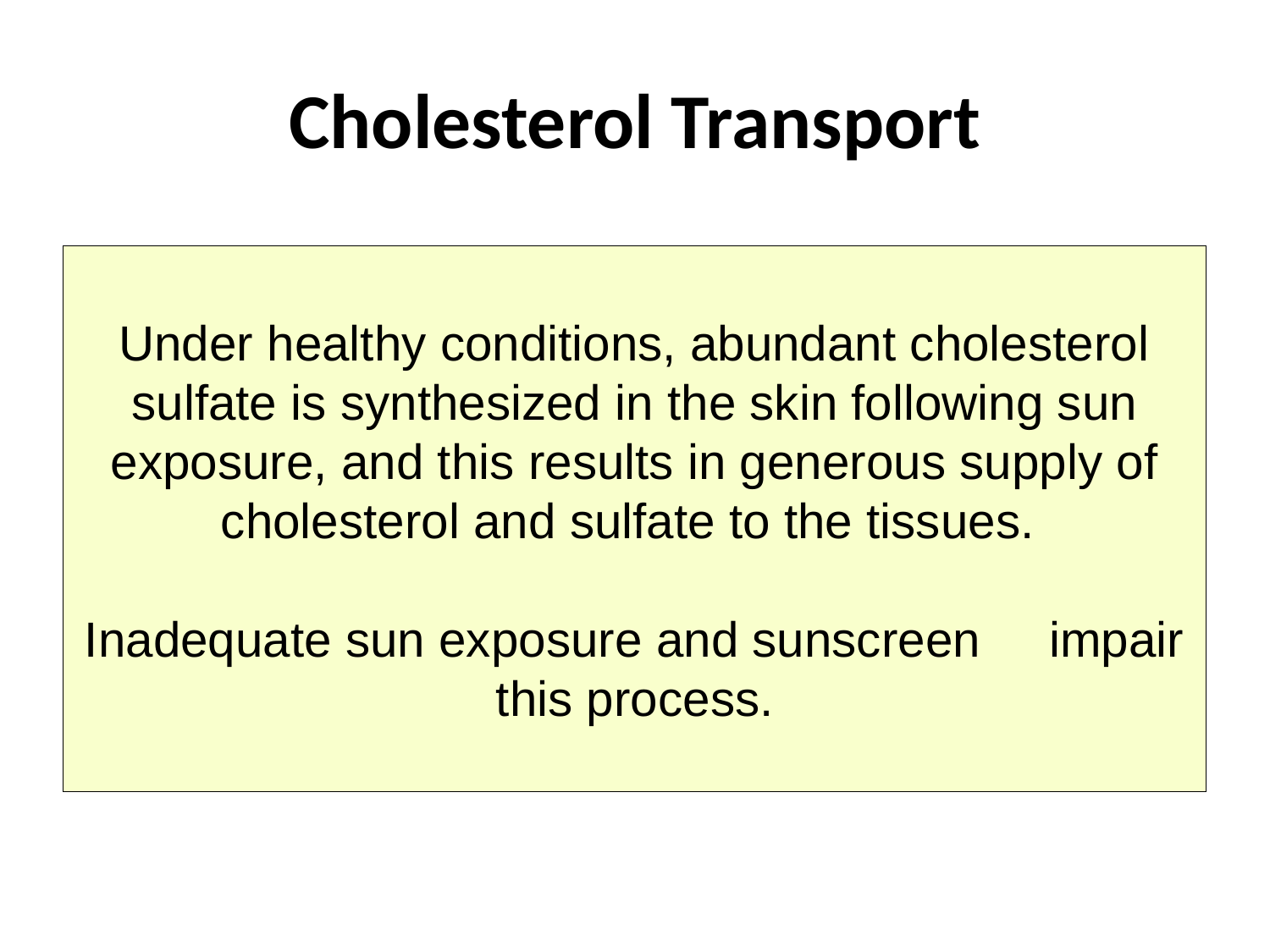

# Cholesterol Transport

Under healthy conditions, abundant cholesterol sulfate is synthesized in the skin following sun exposure, and this results in generous supply of cholesterol and sulfate to the tissues.

Inadequate sun exposure and sunscreen     impair this process.